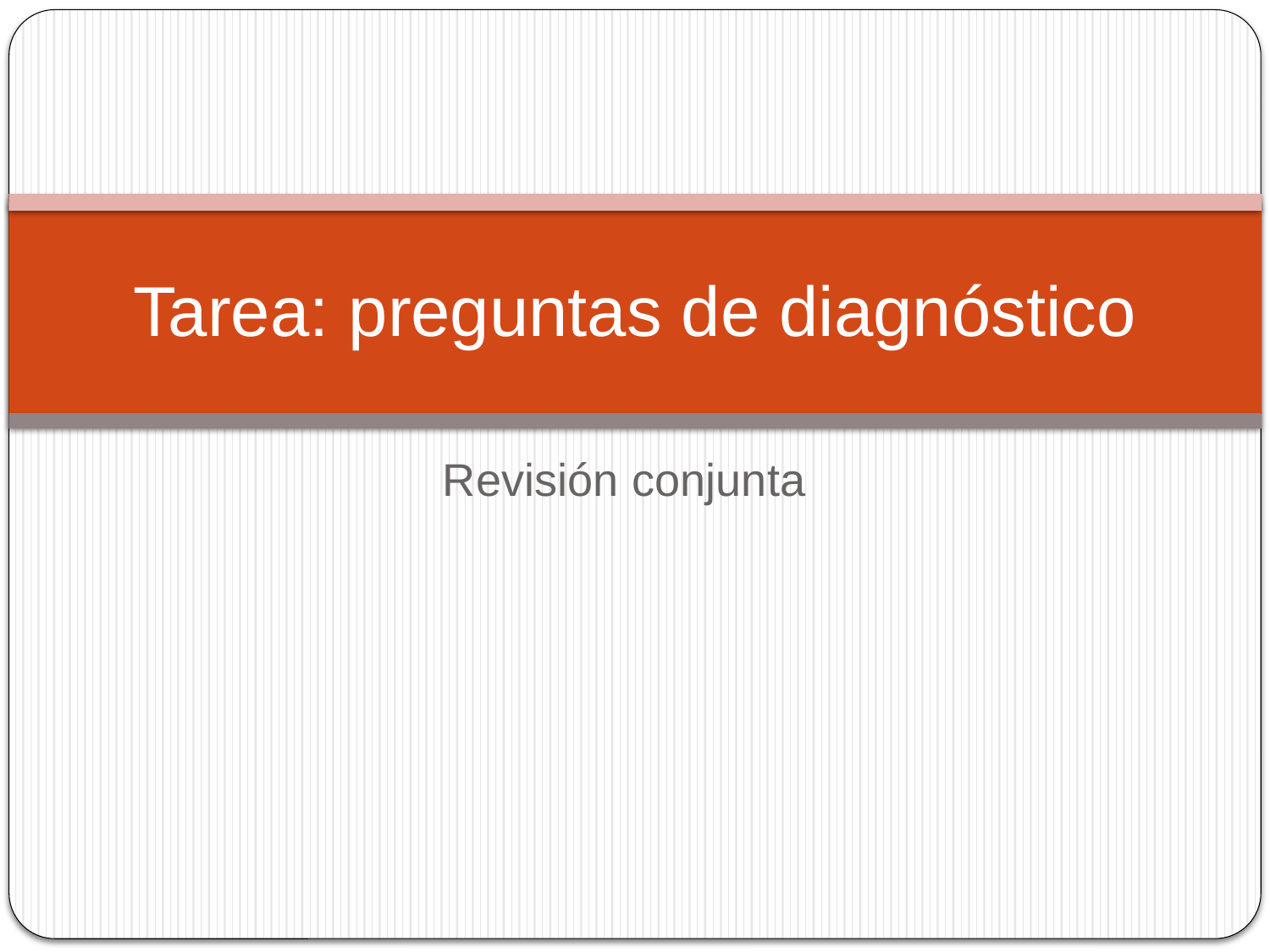

# Tarea: preguntas de diagnóstico
Revisión conjunta